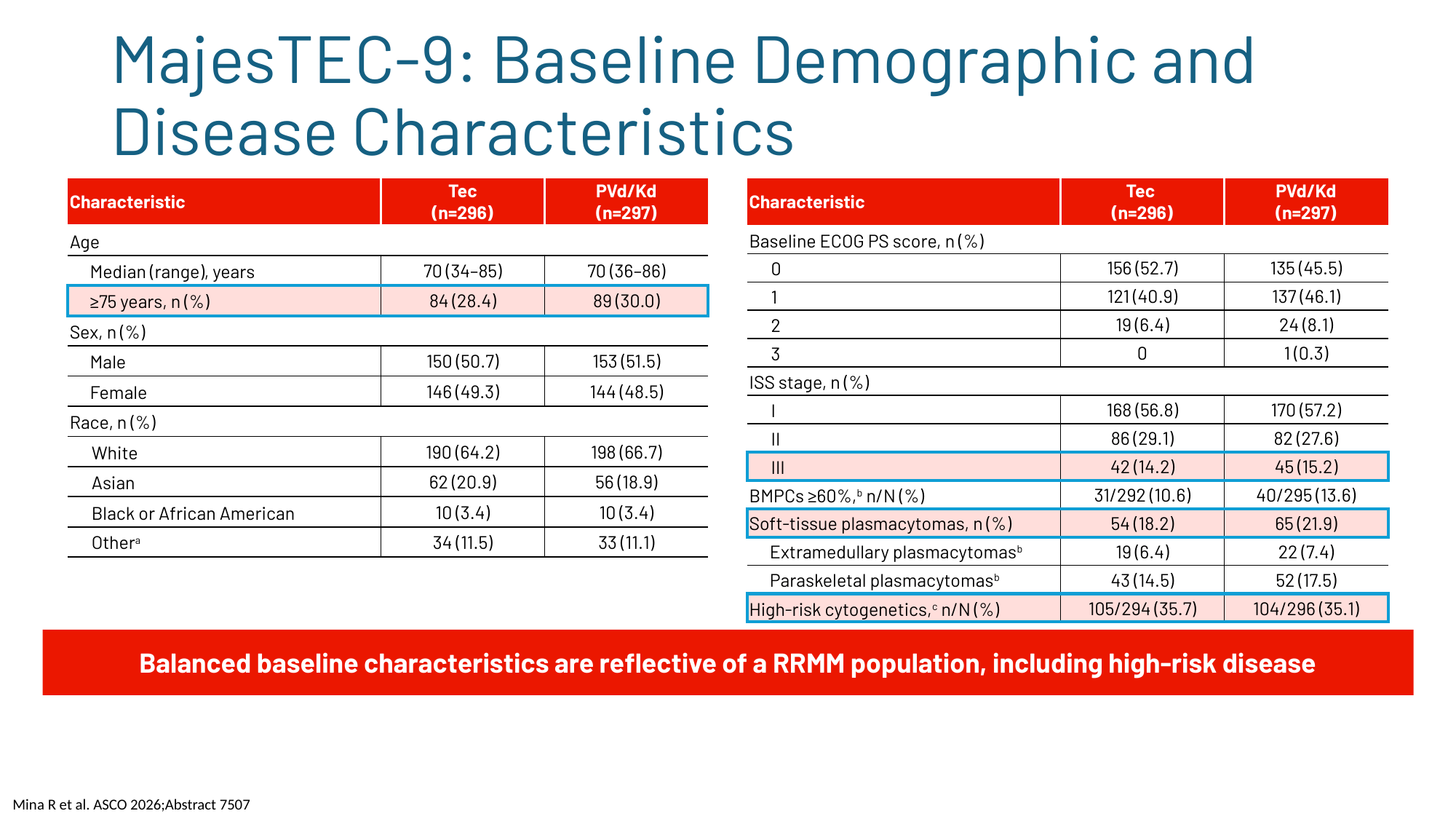

# MajesTEC-9: Baseline Demographic and Disease Characteristics
| Characteristic | Tec (n=296) | PVd/Kd (n=297) |
| --- | --- | --- |
| Age |  |  |
| Median (range), years | 70 (34–85) | 70 (36–86) |
| ≥75 years, n (%) | 84 (28.4) | 89 (30.0) |
| Sex, n (%) |  |  |
| Male | 150 (50.7) | 153 (51.5) |
| Female | 146 (49.3) | 144 (48.5) |
| Race, n (%) |  |  |
| White | 190 (64.2) | 198 (66.7) |
| Asian | 62 (20.9) | 56 (18.9) |
| Black or African American | 10 (3.4) | 10 (3.4) |
| Othera | 34 (11.5) | 33 (11.1) |
| Characteristic | Tec (n=296) | PVd/Kd (n=297) |
| --- | --- | --- |
| Baseline ECOG PS score, n (%) |  |  |
| 0 | 156 (52.7) | 135 (45.5) |
| 1 | 121 (40.9) | 137 (46.1) |
| 2 | 19 (6.4) | 24 (8.1) |
| 3 | 0 | 1 (0.3) |
| ISS stage, n (%) |  |  |
| I | 168 (56.8) | 170 (57.2) |
| II | 86 (29.1) | 82 (27.6) |
| III | 42 (14.2) | 45 (15.2) |
| BMPCs ≥60%,b n/N (%) | 31/292 (10.6) | 40/295 (13.6) |
| Soft-tissue plasmacytomas, n (%) | 54 (18.2) | 65 (21.9) |
| Extramedullary plasmacytomasb | 19 (6.4) | 22 (7.4) |
| Paraskeletal plasmacytomasb | 43 (14.5) | 52 (17.5) |
| High-risk cytogenetics,c n/N (%) | 105/294 (35.7) | 104/296 (35.1) |
Balanced baseline characteristics are reflective of a RRMM population, including high‑risk disease
Mina R et al. ASCO 2026;Abstract 7507